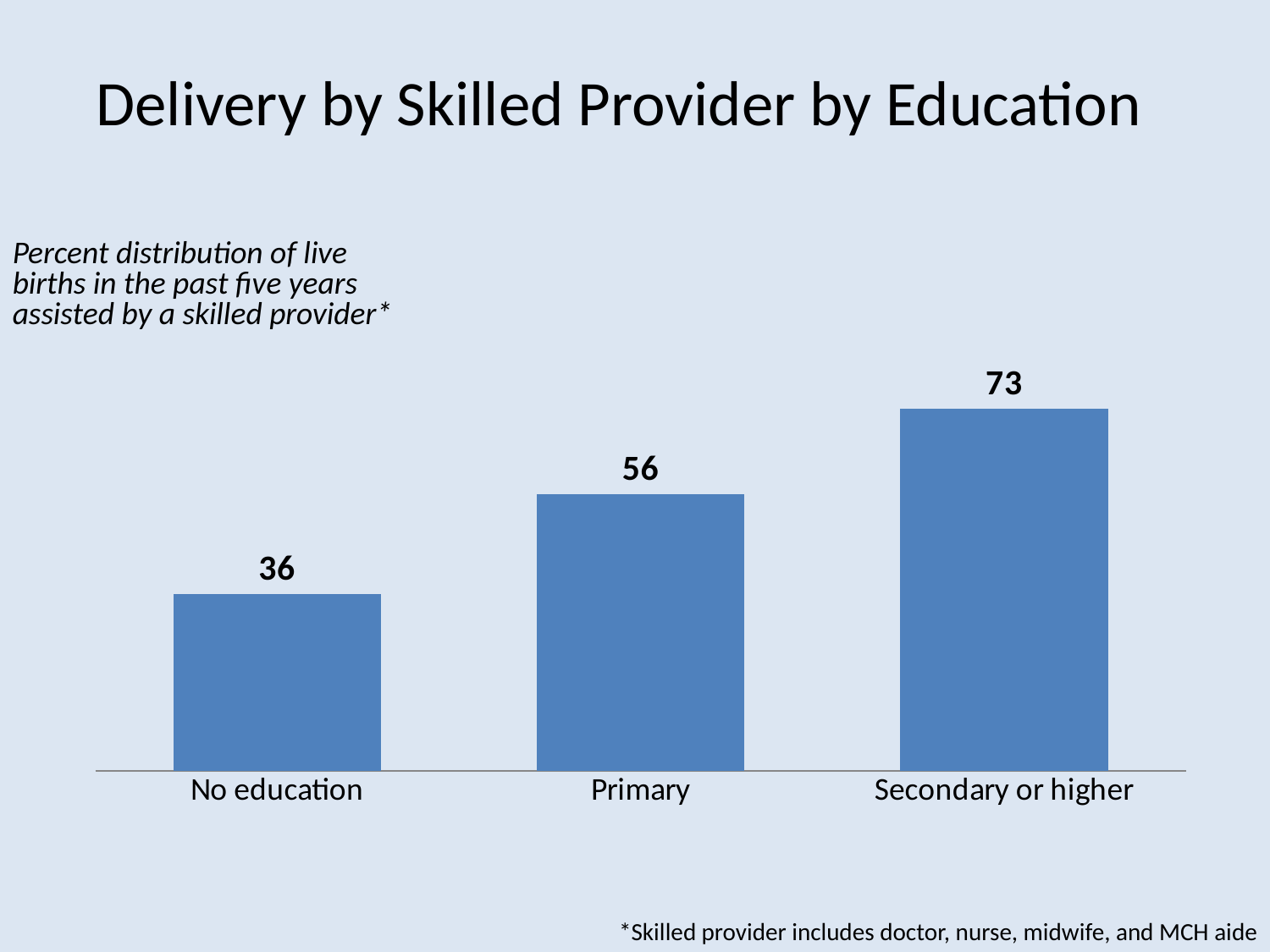

Delivery by Skilled Provider by Education

### Chart

| Category |  |
|---|---|
| No education | 35.7 |
| Primary | 55.9 |
| Secondary or higher | 73.1 |
Percent distribution of live births in the past five years assisted by a skilled provider*
*Skilled provider includes doctor, nurse, midwife, and MCH aide